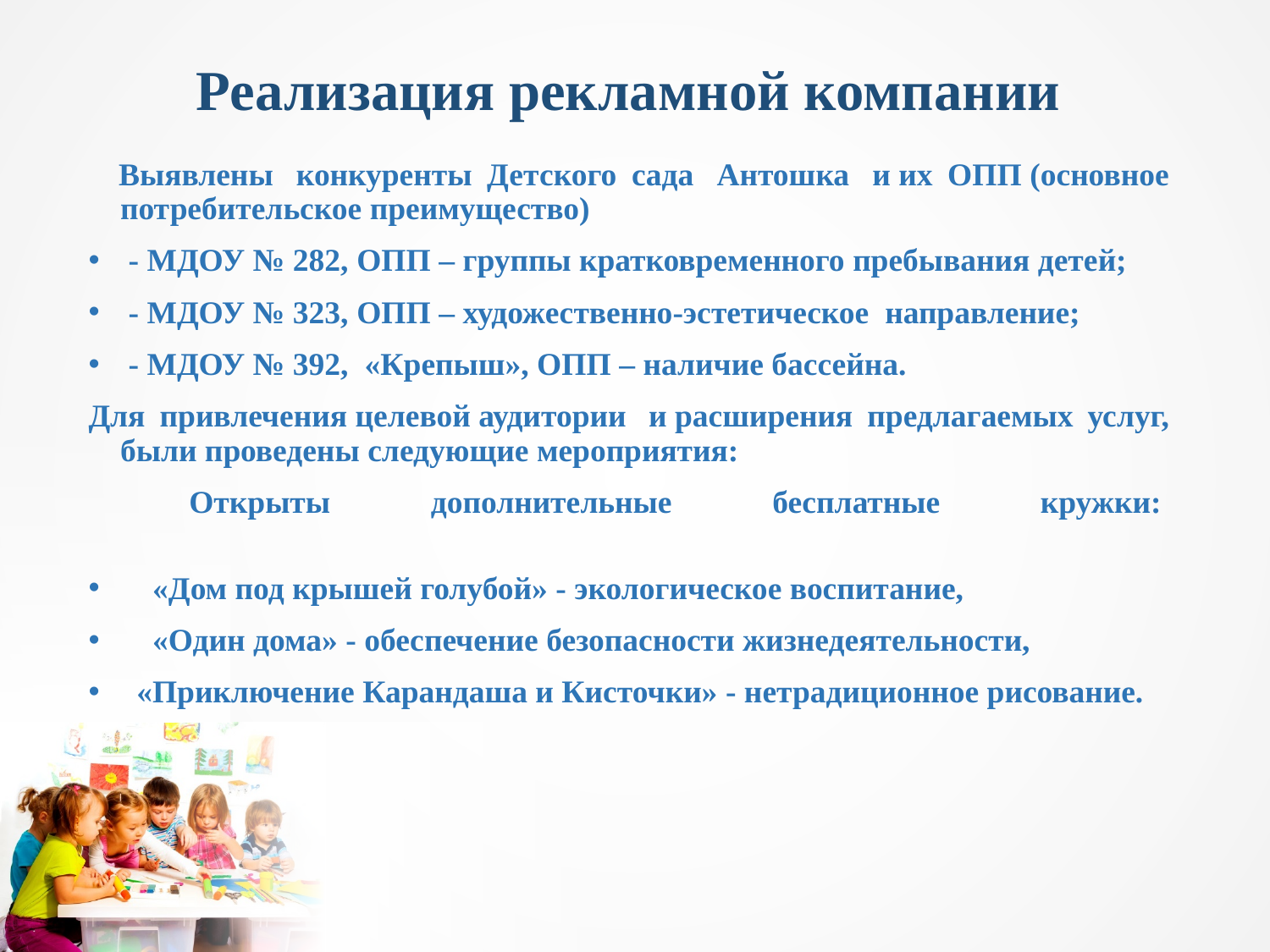

# Реализация рекламной компании
  Выявлены  конкуренты Детского сада  Антошка  и их ОПП (основное потребительское преимущество)
 - МДОУ № 282, ОПП – группы кратковременного пребывания детей;
 - МДОУ № 323, ОПП – художественно-эстетическое  направление;
 - МДОУ № 392,  «Крепыш», ОПП – наличие бассейна.
Для привлечения целевой аудитории  и расширения предлагаемых услуг, были проведены следующие мероприятия:
 Открыты дополнительные бесплатные кружки:
    «Дом под крышей голубой» - экологическое воспитание,
    «Один дома» - обеспечение безопасности жизнедеятельности,
  «Приключение Карандаша и Кисточки» - нетрадиционное рисование.